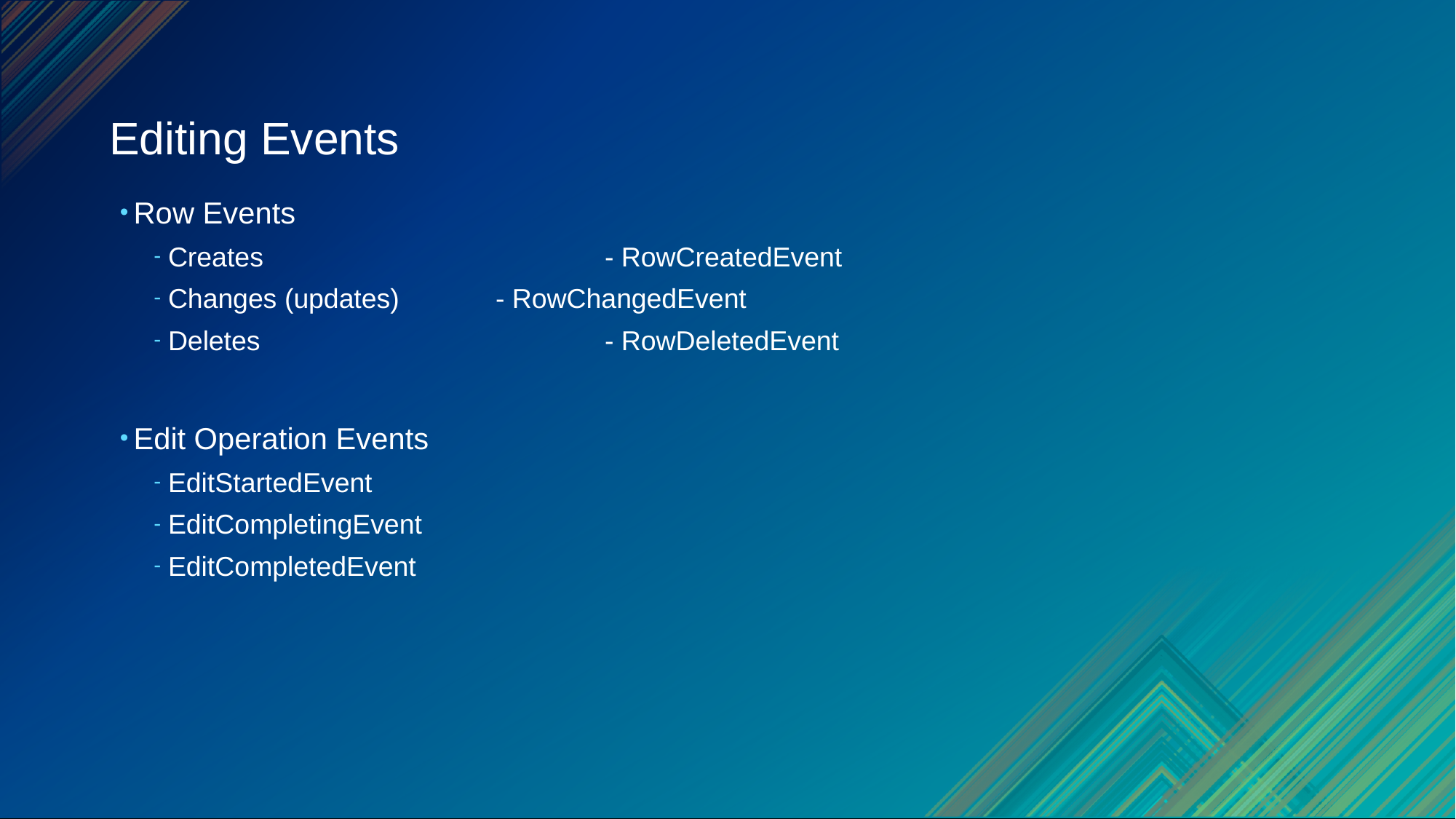

# Editing Events
Row Events
Creates				- RowCreatedEvent
Changes (updates)	- RowChangedEvent
Deletes				- RowDeletedEvent

Edit Operation Events
EditStartedEvent
EditCompletingEvent
EditCompletedEvent